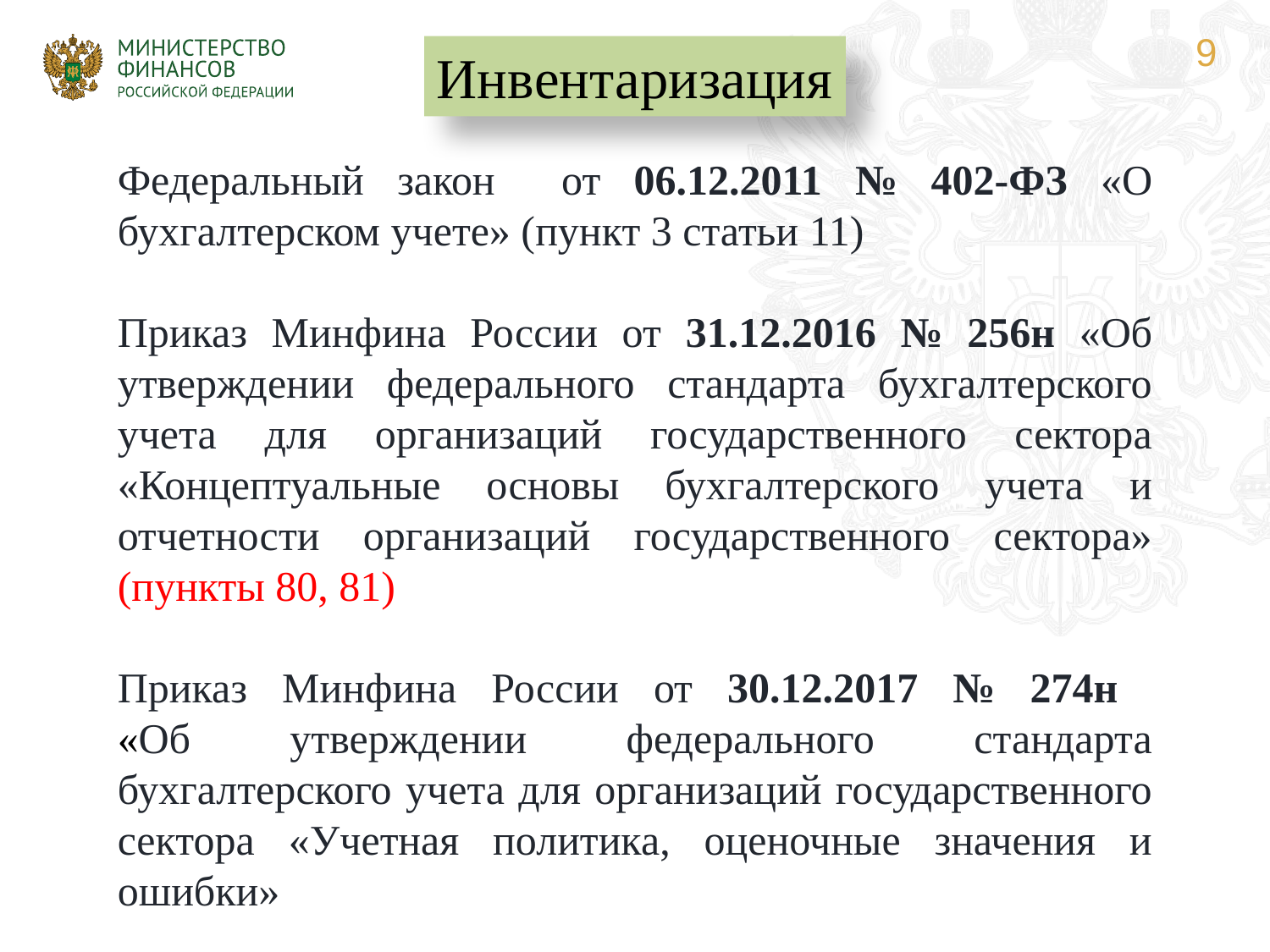

Инвентаризация
Федеральный закон  от 06.12.2011 № 402-ФЗ «О бухгалтерском учете» (пункт 3 статьи 11)

Приказ Минфина России от 31.12.2016 № 256н «Об утверждении федерального стандарта бухгалтерского учета для организаций государственного сектора «Концептуальные основы бухгалтерского учета и отчетности организаций государственного сектора» (пункты 80, 81)

Приказ Минфина России от 30.12.2017 № 274н
«Об утверждении федерального стандарта бухгалтерского учета для организаций государственного сектора «Учетная политика, оценочные значения и ошибки»